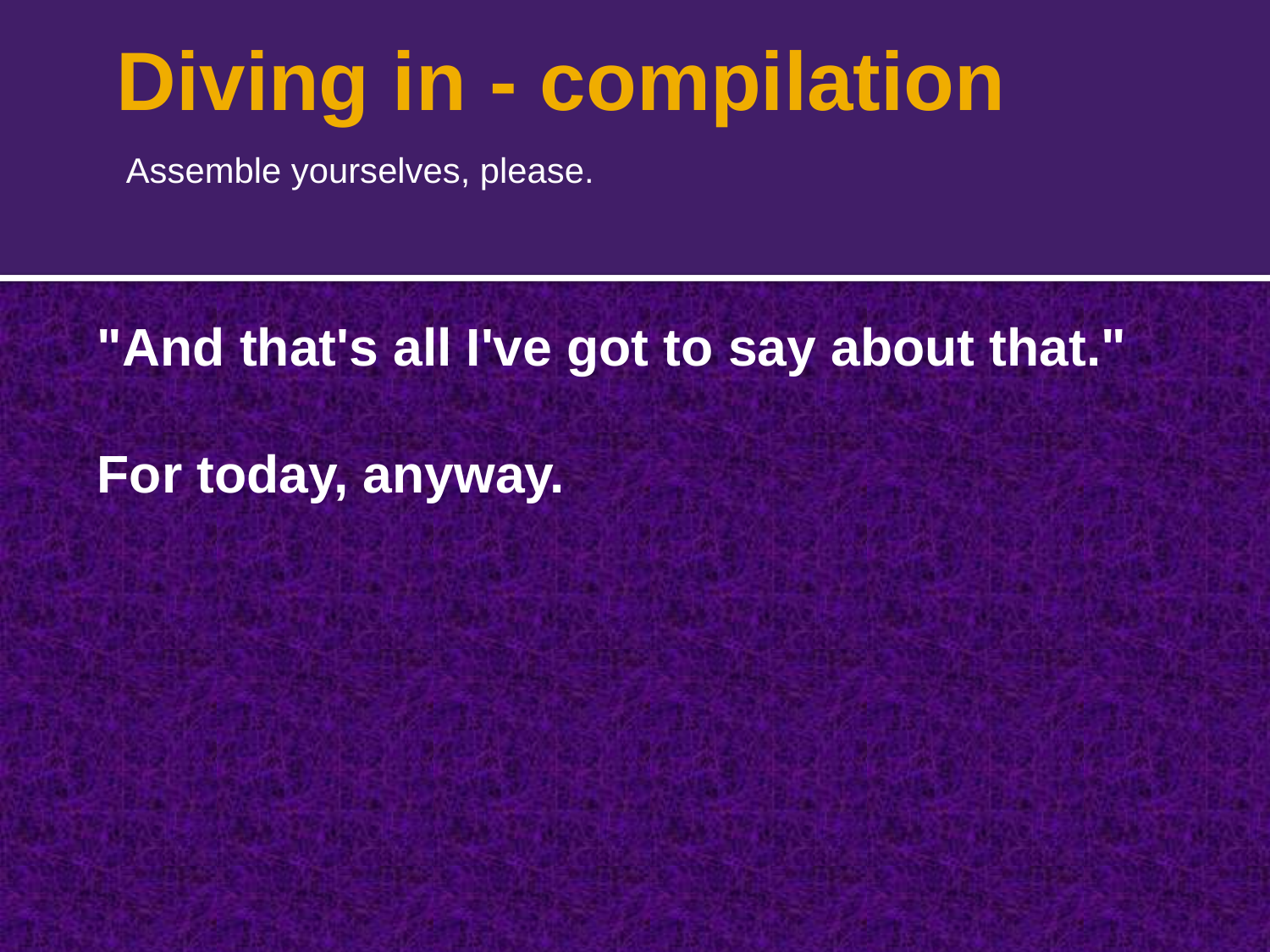

# Diving in - compilation
Assemble yourselves, please.
"And that's all I've got to say about that."

For today, anyway.